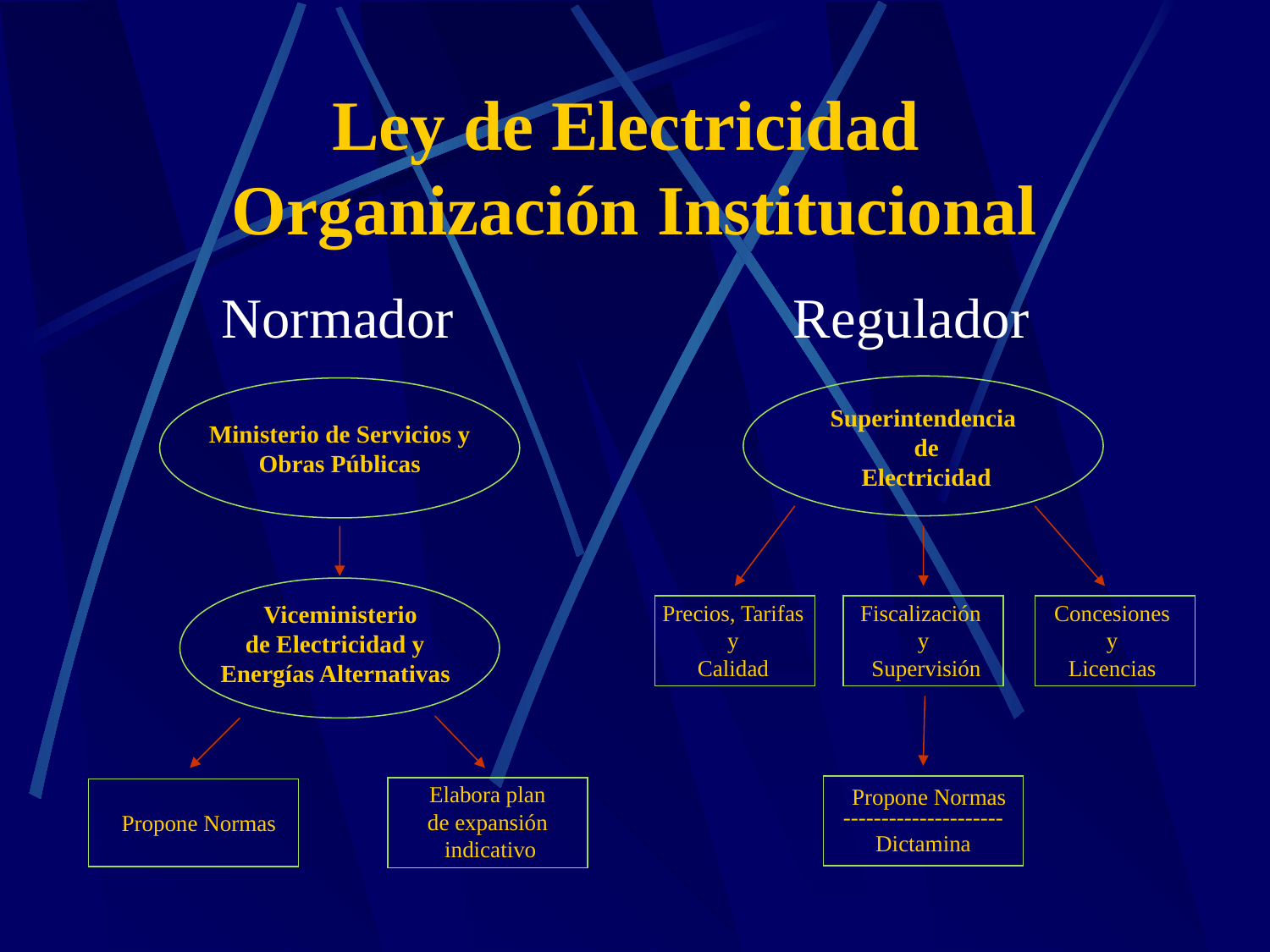

# Ley de Electricidad Organización Institucional
        Normador                        Regulador

Superintendencia
 de
 Electricidad

Precios, Tarifas
y
Calidad
Fiscalización  y
 Supervisión
Concesiones
y
Licencias

  Propone Normas
---------------------
Dictamina

Ministerio de Servicios y Obras Públicas

          Viceministerio
       de Electricidad y
   Energías Alternativas

 Elabora plan
de expansión
 indicativo

Propone Normas